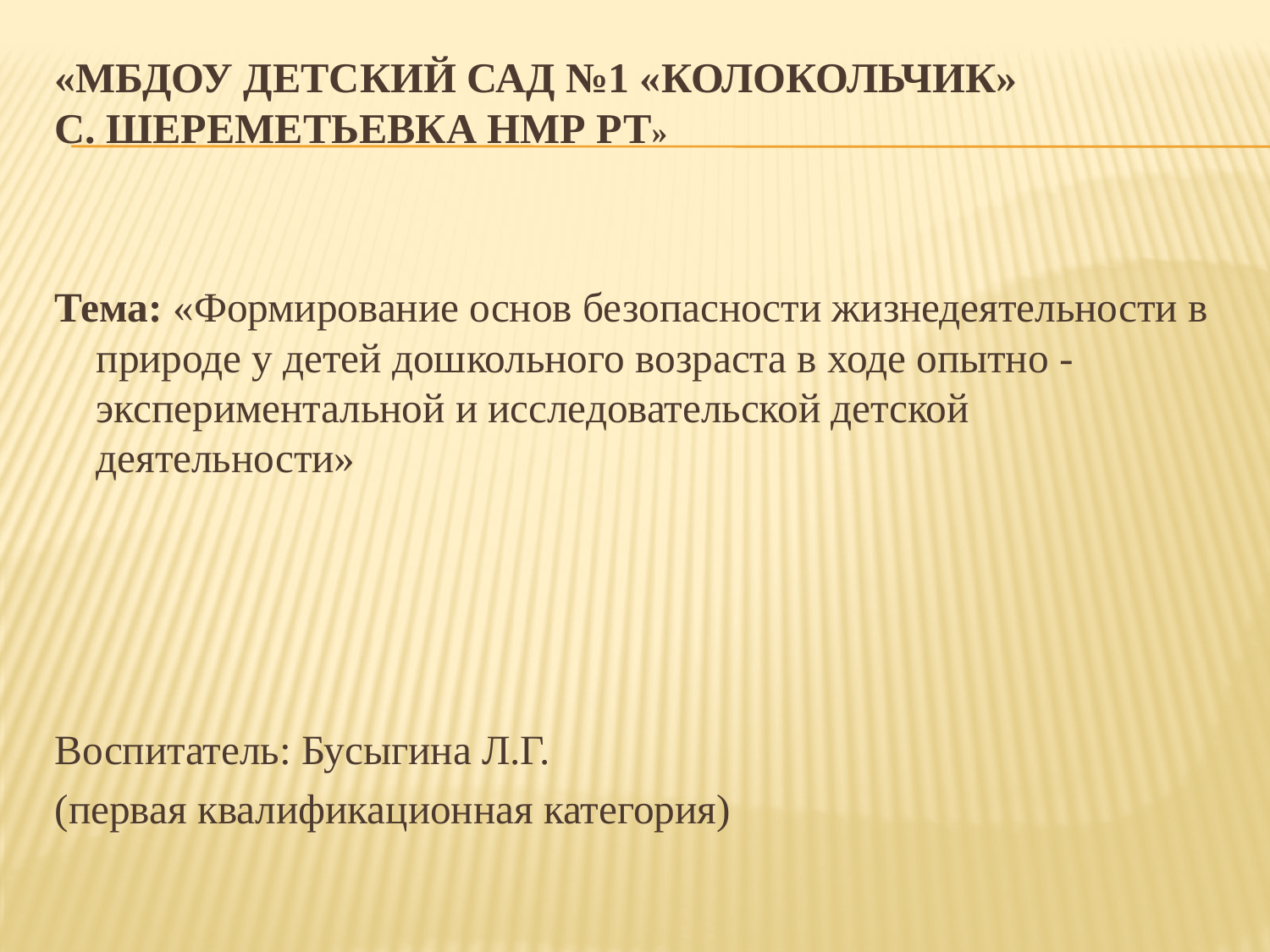

# «МБДОУ Детский сад №1 «Колокольчик» с. Шереметьевка нмр рт»

Тема: «Формирование основ безопасности жизнедеятельности в природе у детей дошкольного возраста в ходе опытно - экспериментальной и исследовательской детской деятельности»

Воспитатель: Бусыгина Л.Г.
(первая квалификационная категория)